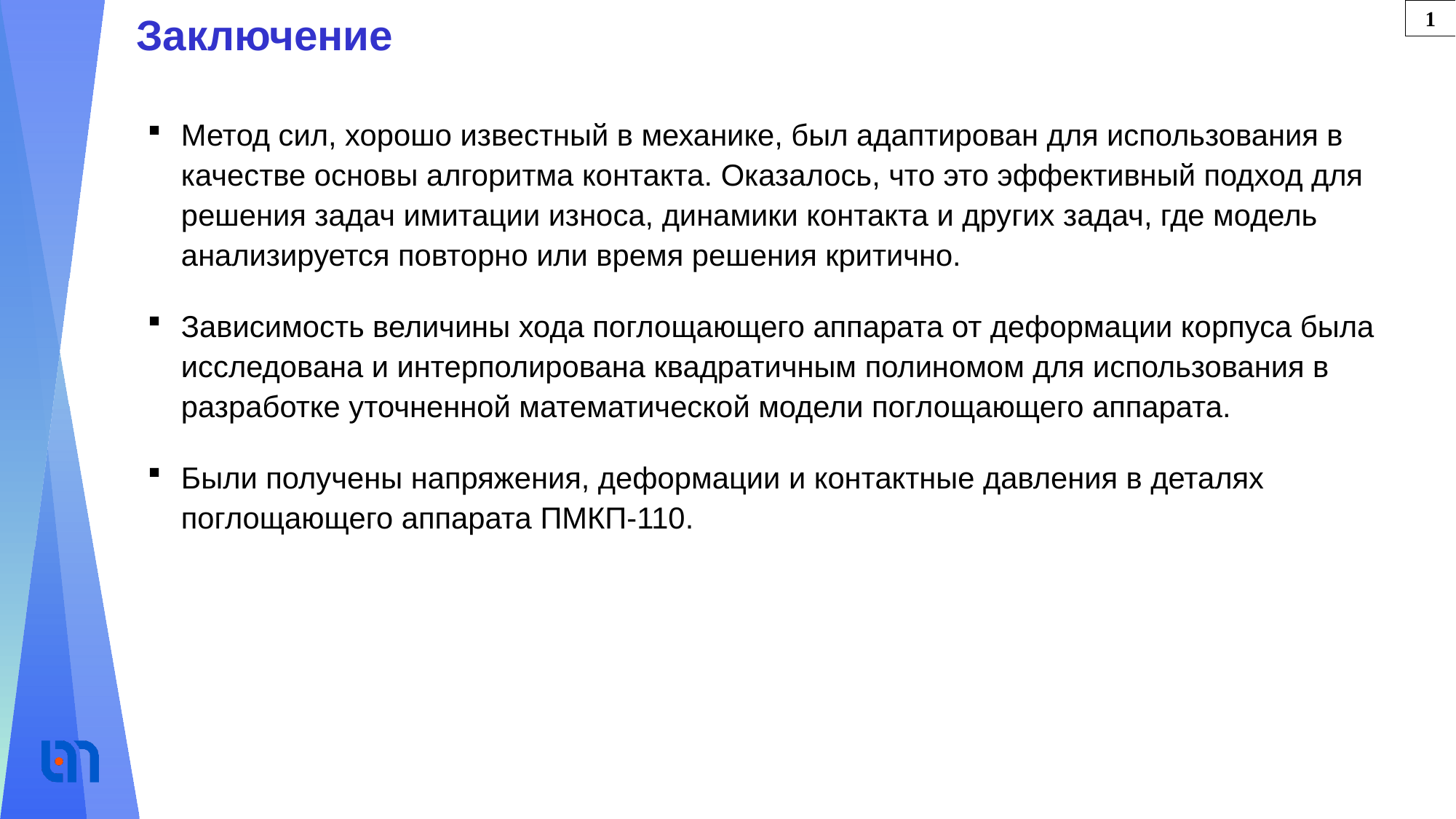

1
Заключение
Метод сил, хорошо известный в механике, был адаптирован для использования в качестве основы алгоритма контакта. Оказалось, что это эффективный подход для решения задач имитации износа, динамики контакта и других задач, где модель анализируется повторно или время решения критично.
Зависимость величины хода поглощающего аппарата от деформации корпуса была исследована и интерполирована квадратичным полиномом для использования в разработке уточненной математической модели поглощающего аппарата.
Были получены напряжения, деформации и контактные давления в деталях поглощающего аппарата ПМКП-110.